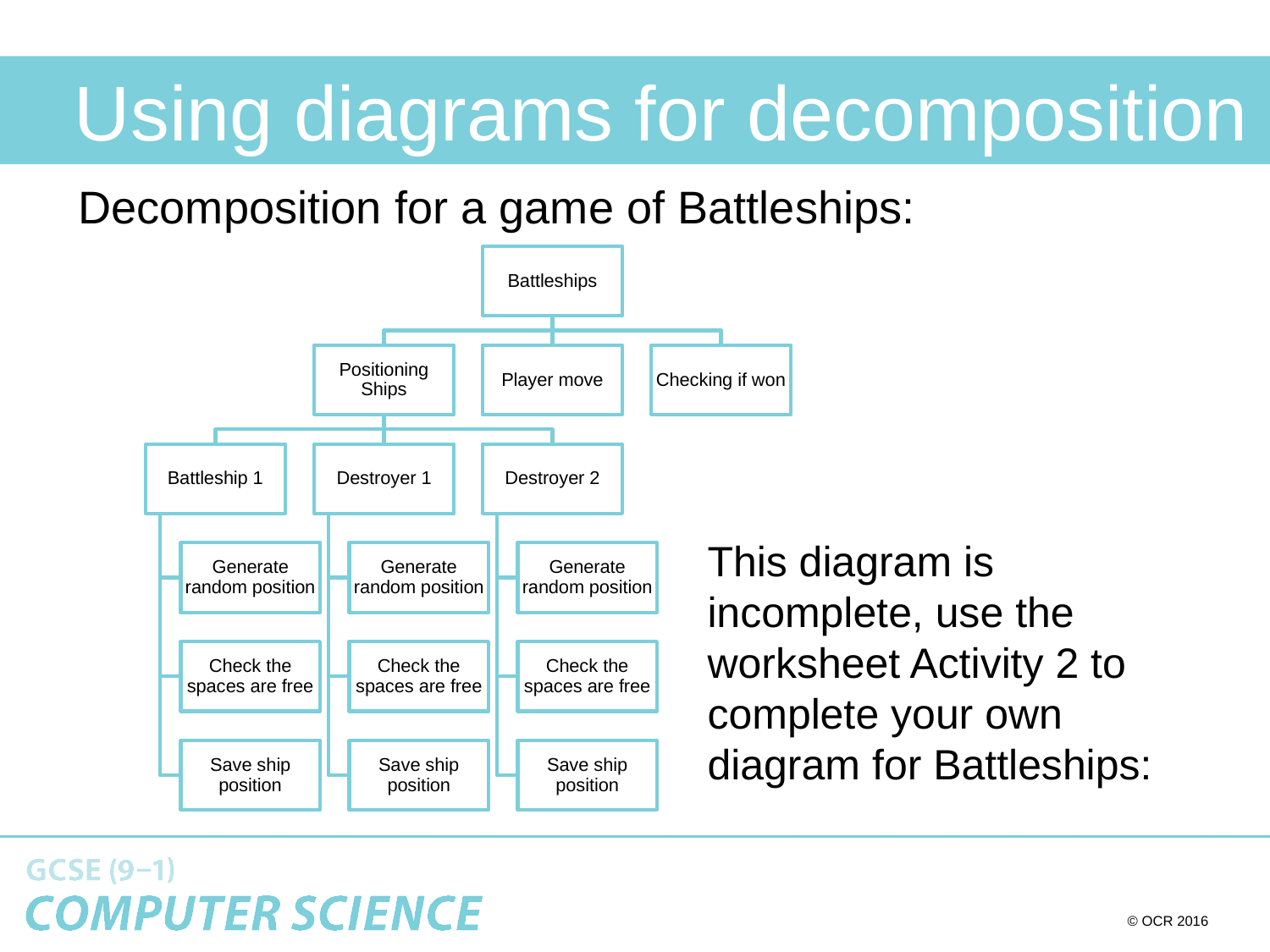

# Using diagrams for decomposition
Decomposition for a game of Battleships:
Battleships
Positioning Ships
Battleship 1
Generate random position
Check the spaces are free
Save ship position
Destroyer 1
Generate random position
Check the spaces are free
Save ship position
Destroyer 2
Generate random position
Check the spaces are free
Save ship position
Player move
Checking if won
This diagram is incomplete, use the worksheet Activity 2 to complete your own diagram for Battleships: